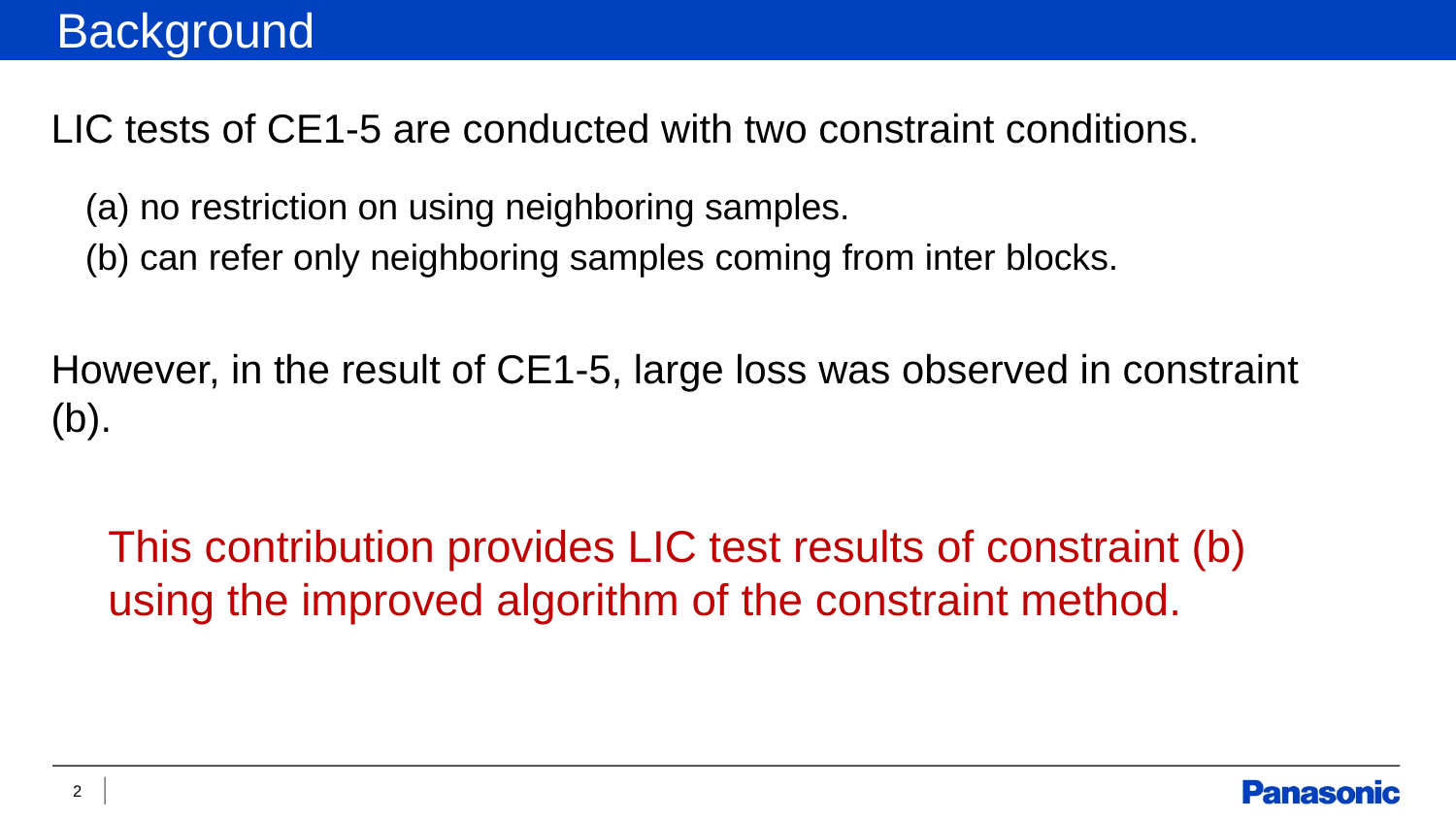

Background
LIC tests of CE1-5 are conducted with two constraint conditions.
(a) no restriction on using neighboring samples.
(b) can refer only neighboring samples coming from inter blocks.
However, in the result of CE1-5, large loss was observed in constraint (b).
This contribution provides LIC test results of constraint (b) using the improved algorithm of the constraint method.